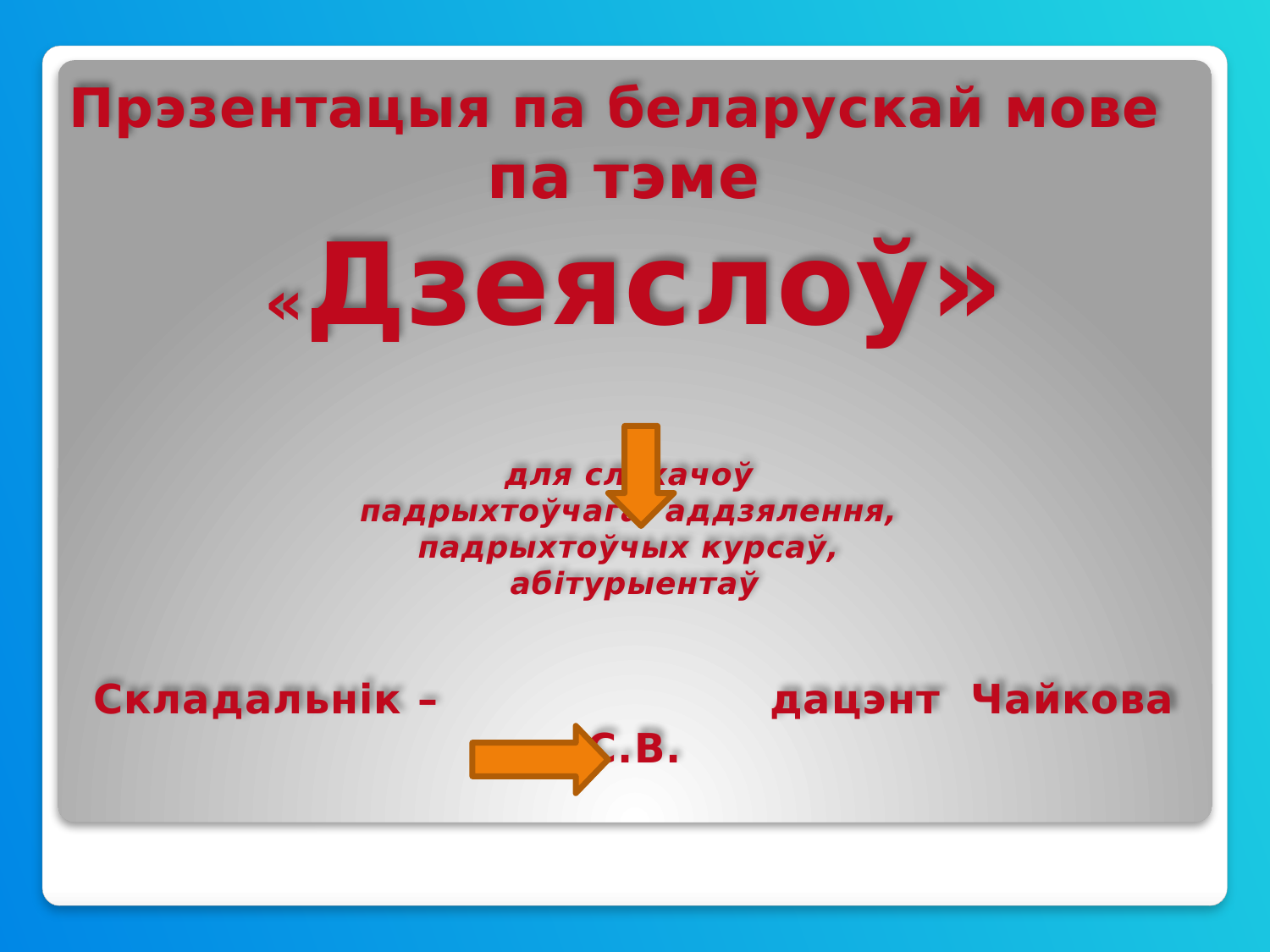

# Прэзентацыя па беларускай мове па тэме «Дзеяслоў» для слухачоў падрыхтоўчага  аддзялення, падрыхтоўчых курсаў, абітурыентаў Складальнік –                      дацэнт  Чайкова С.В.